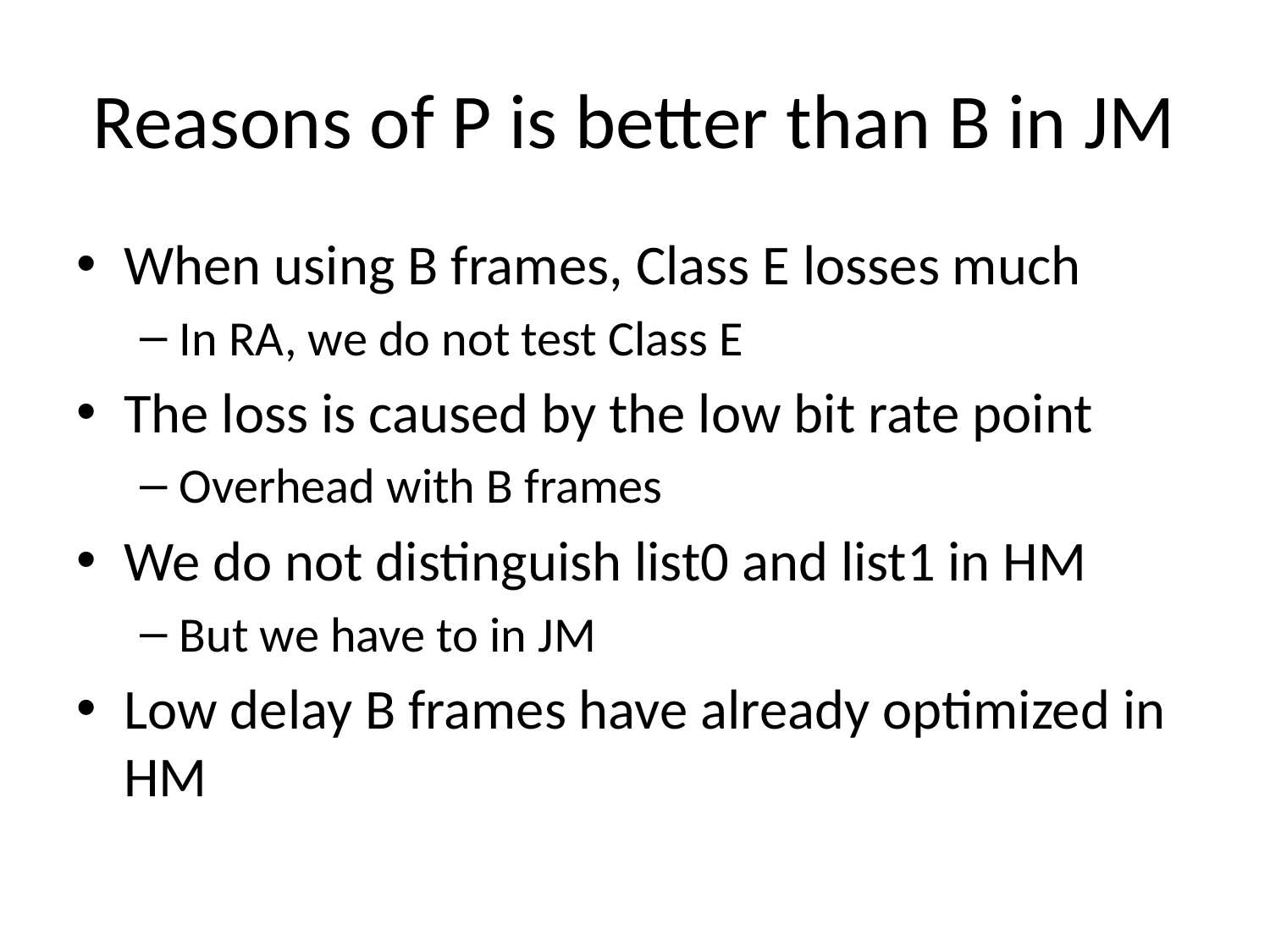

# Reasons of P is better than B in JM
When using B frames, Class E losses much
In RA, we do not test Class E
The loss is caused by the low bit rate point
Overhead with B frames
We do not distinguish list0 and list1 in HM
But we have to in JM
Low delay B frames have already optimized in HM